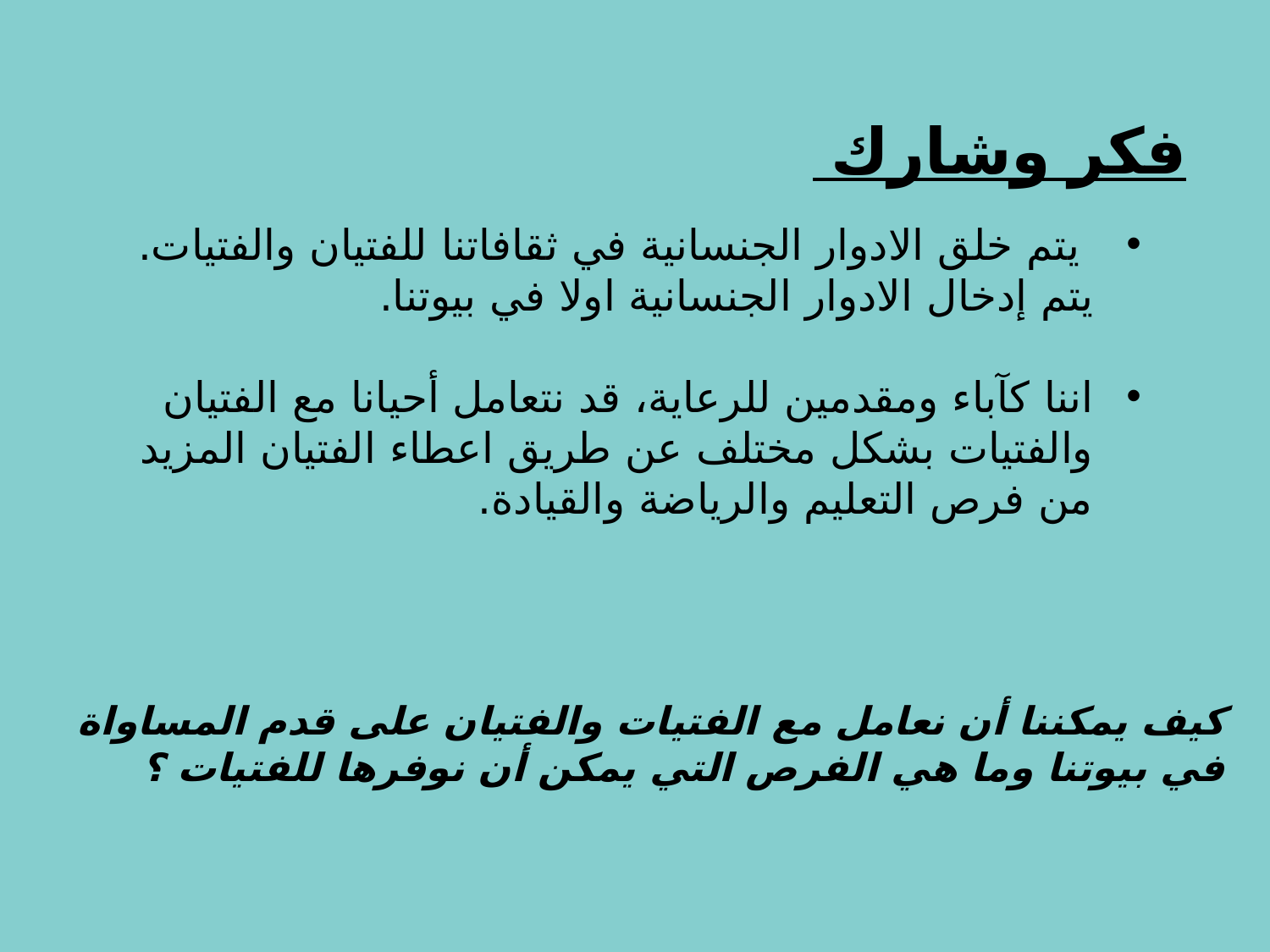

فكر وشارك
 يتم خلق الادوار الجنسانية في ثقافاتنا للفتيان والفتيات. يتم إدخال الادوار الجنسانية اولا في بيوتنا.

اننا كآباء ومقدمين للرعاية، قد نتعامل أحيانا مع الفتيان والفتيات بشكل مختلف عن طريق اعطاء الفتيان المزيد من فرص التعليم والرياضة والقيادة.
كيف يمكننا أن نعامل مع الفتيات والفتيان على قدم المساواة في بيوتنا وما هي الفرص التي يمكن أن نوفرها للفتيات ؟